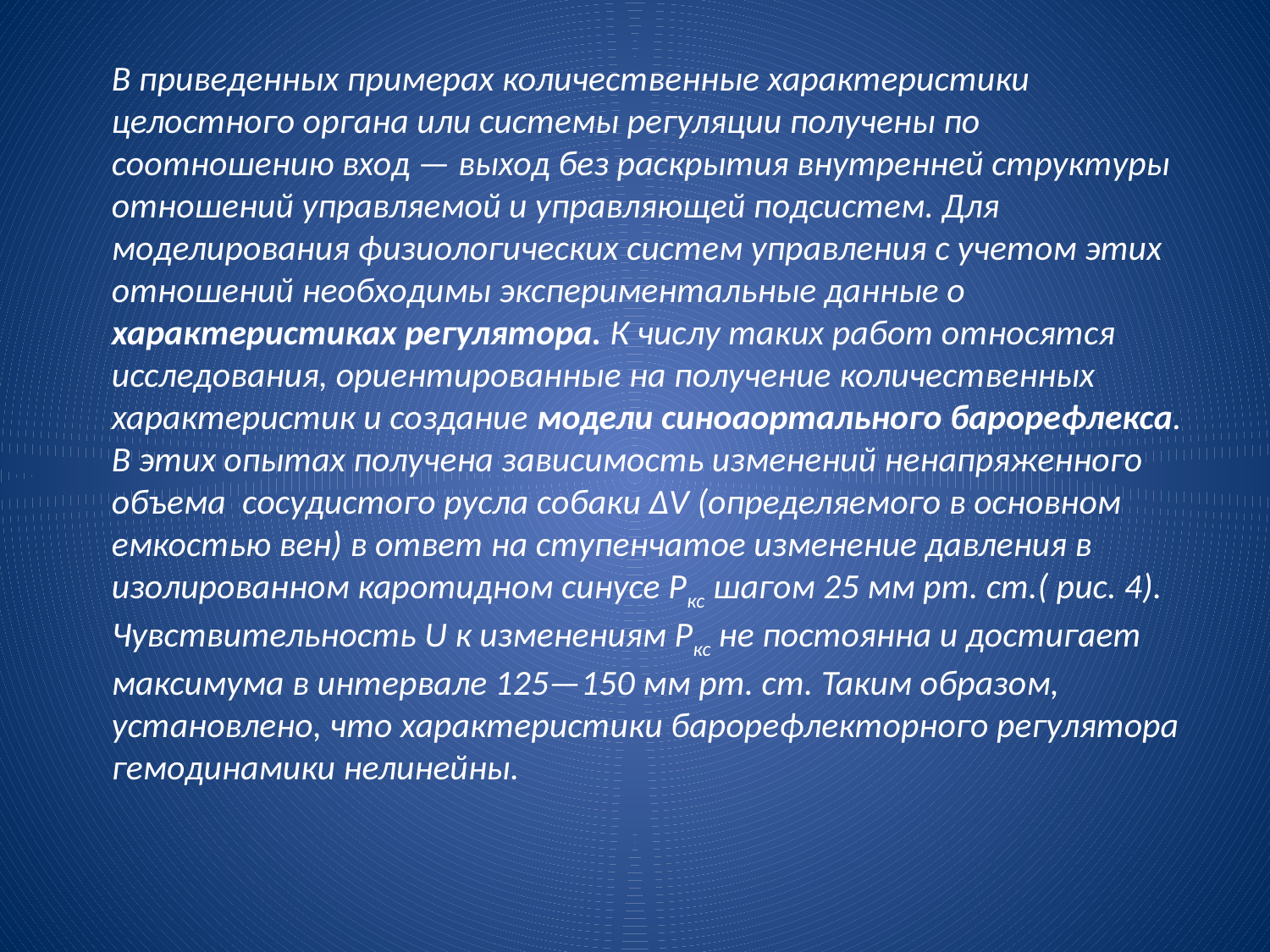

В приведенных примерах количественные характеристики целостного органа или системы регуляции получены по соотношению вход — выход без раскрытия внутренней структуры отношений управляемой и управляющей подсистем. Для моделирования физиологических систем управ­ления с учетом этих отношений необходимы экспериментальные данные о характеристиках регулятора. К числу таких работ относятся исследования, ориентированные на получение количественных характеристик и создание модели синоаортального барорефлекса. В этих опытах получена зависимость изменений ненапряженного объема  сосудистого русла собаки ΔV (определяемого в основном емкостью вен) в ответ на ступенчатое изменение давления в изолированном каротидном синусе Ркс шагом 25 мм рт. ст.( рис. 4). Чувствительность U к изменениям Ркс не постоянна и достигает максимума в интервале 125—150 мм рт. ст. Таким образом, установлено, что характеристики барорефлекторного регулятора гемодинамики нелинейны.